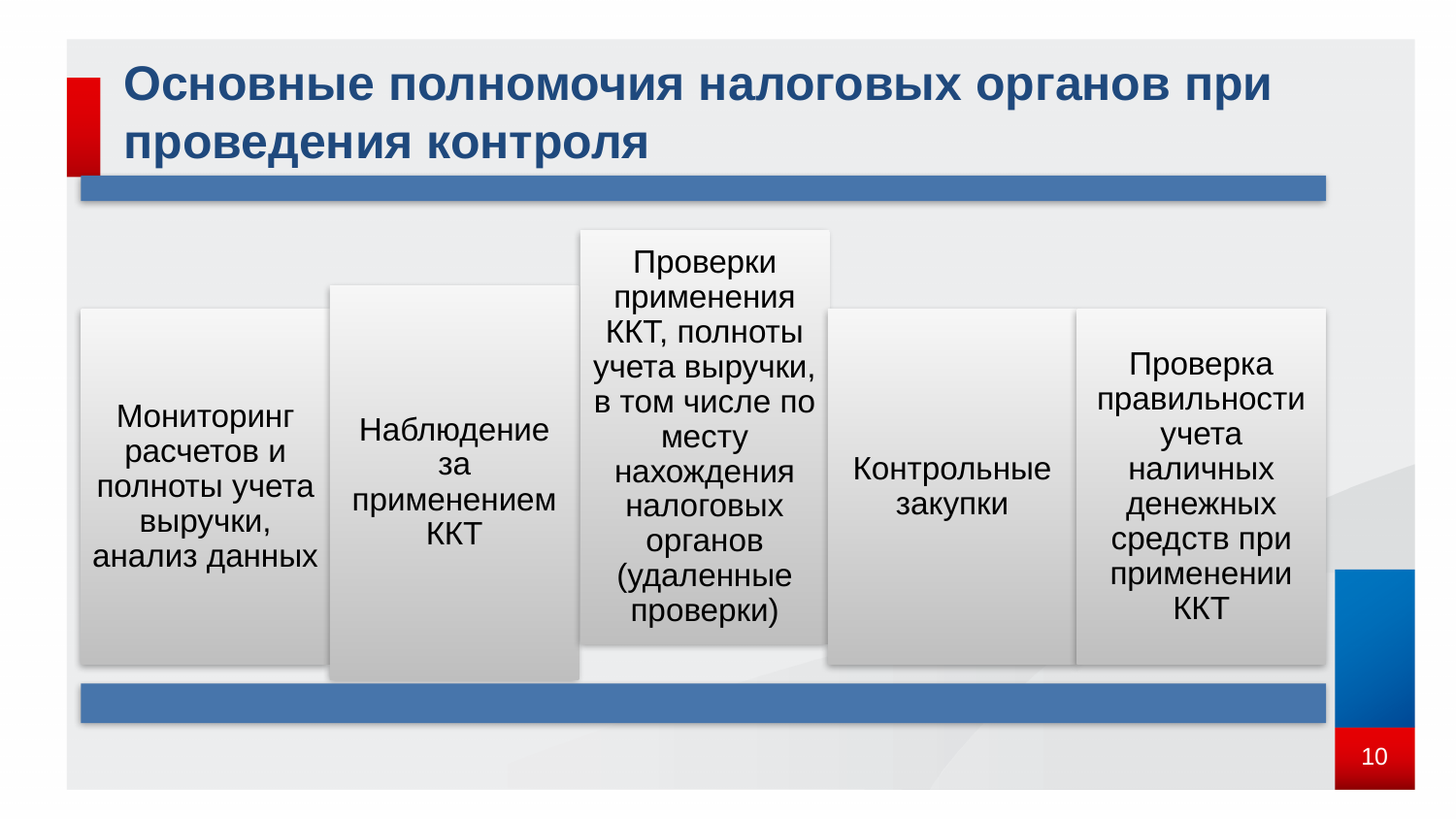

# Основные полномочия налоговых органов при проведения контроля

Мониторинг расчетов и полноты учета выручки, анализ данных
Наблюдение за применением ККТ
Проверки применения ККТ, полноты учета выручки, в том числе по месту нахождения налоговых органов (удаленные проверки)
Контрольные закупки
Проверка правильности учета наличных денежных средств при применении ККТ
10